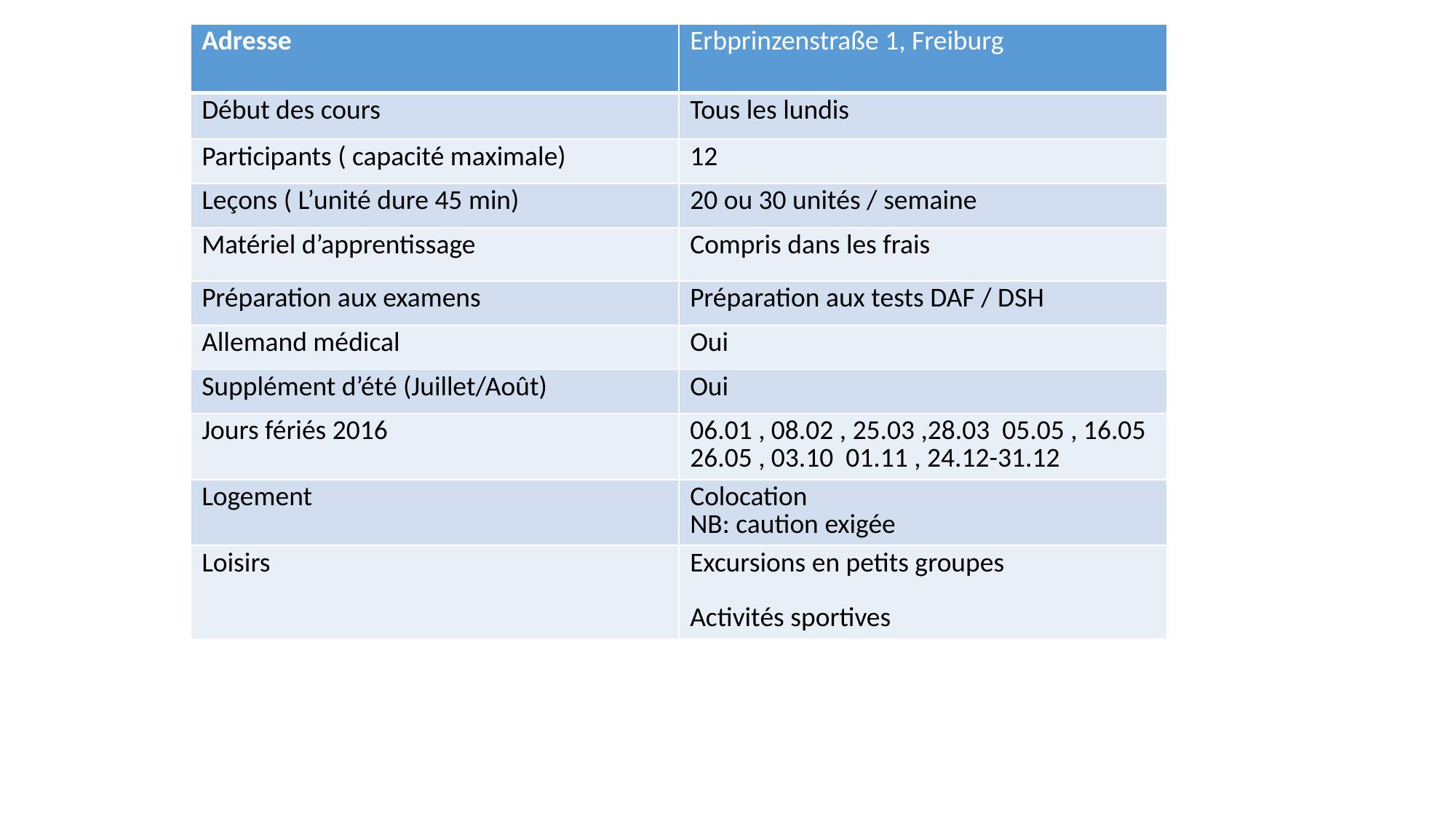

| Adresse | Erbprinzenstraße 1, Freiburg |
| --- | --- |
| Début des cours | Tous les lundis |
| Participants ( capacité maximale) | 12 |
| Leçons ( L’unité dure 45 min) | 20 ou 30 unités / semaine |
| Matériel d’apprentissage | Compris dans les frais |
| Préparation aux examens | Préparation aux tests DAF / DSH |
| Allemand médical | Oui |
| Supplément d’été (Juillet/Août) | Oui |
| Jours fériés 2016 | 06.01 , 08.02 , 25.03 ,28.03 05.05 , 16.05 26.05 , 03.10 01.11 , 24.12-31.12 |
| Logement | Colocation NB: caution exigée |
| Loisirs | Excursions en petits groupes Activités sportives |